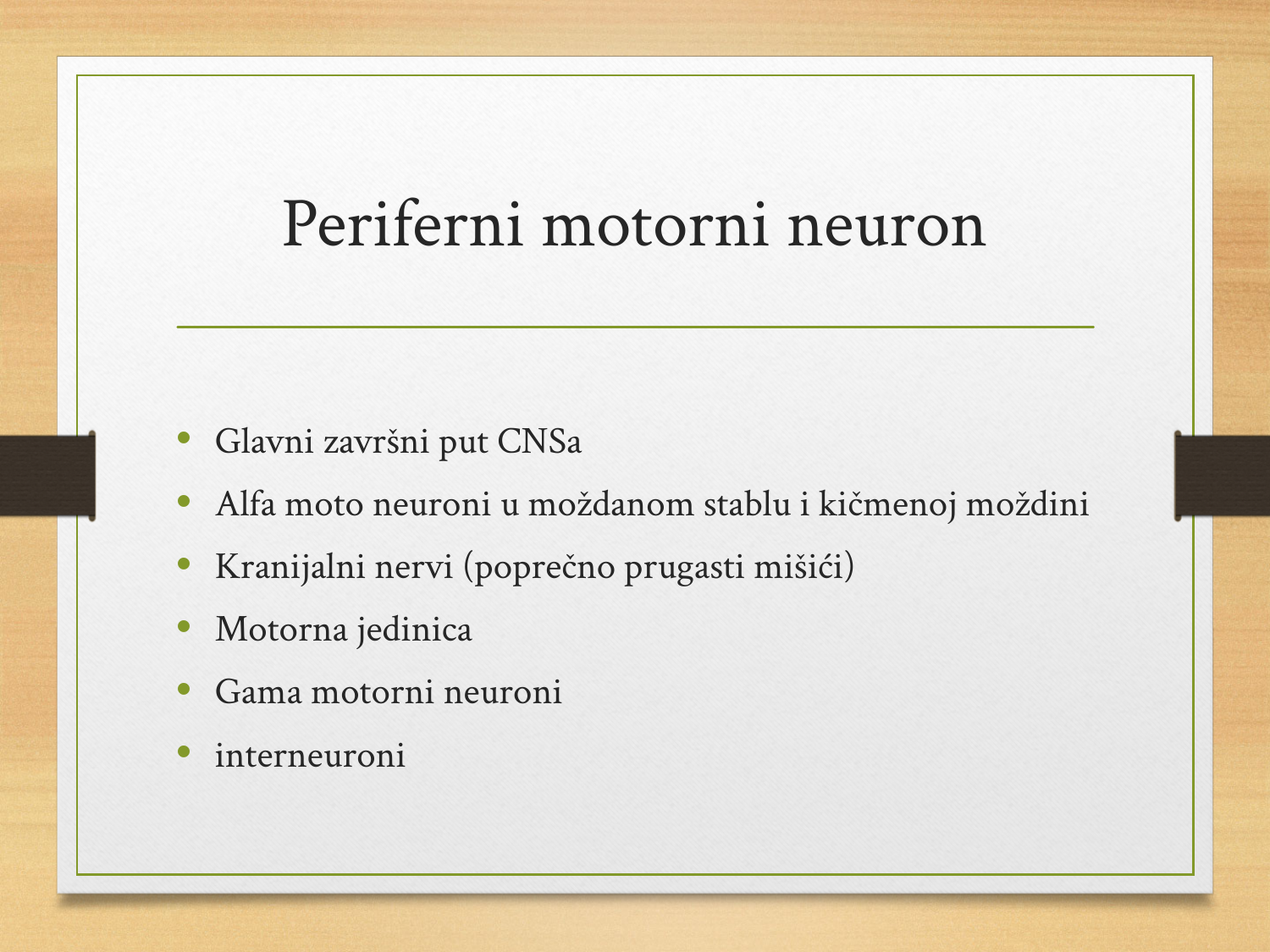

# Periferni motorni neuron

Glavni završni put CNSa
Alfa moto neuroni u moždanom stablu i kičmenoj moždini
Kranijalni nervi (poprečno prugasti mišići)
Motorna jedinica
Gama motorni neuroni
interneuroni